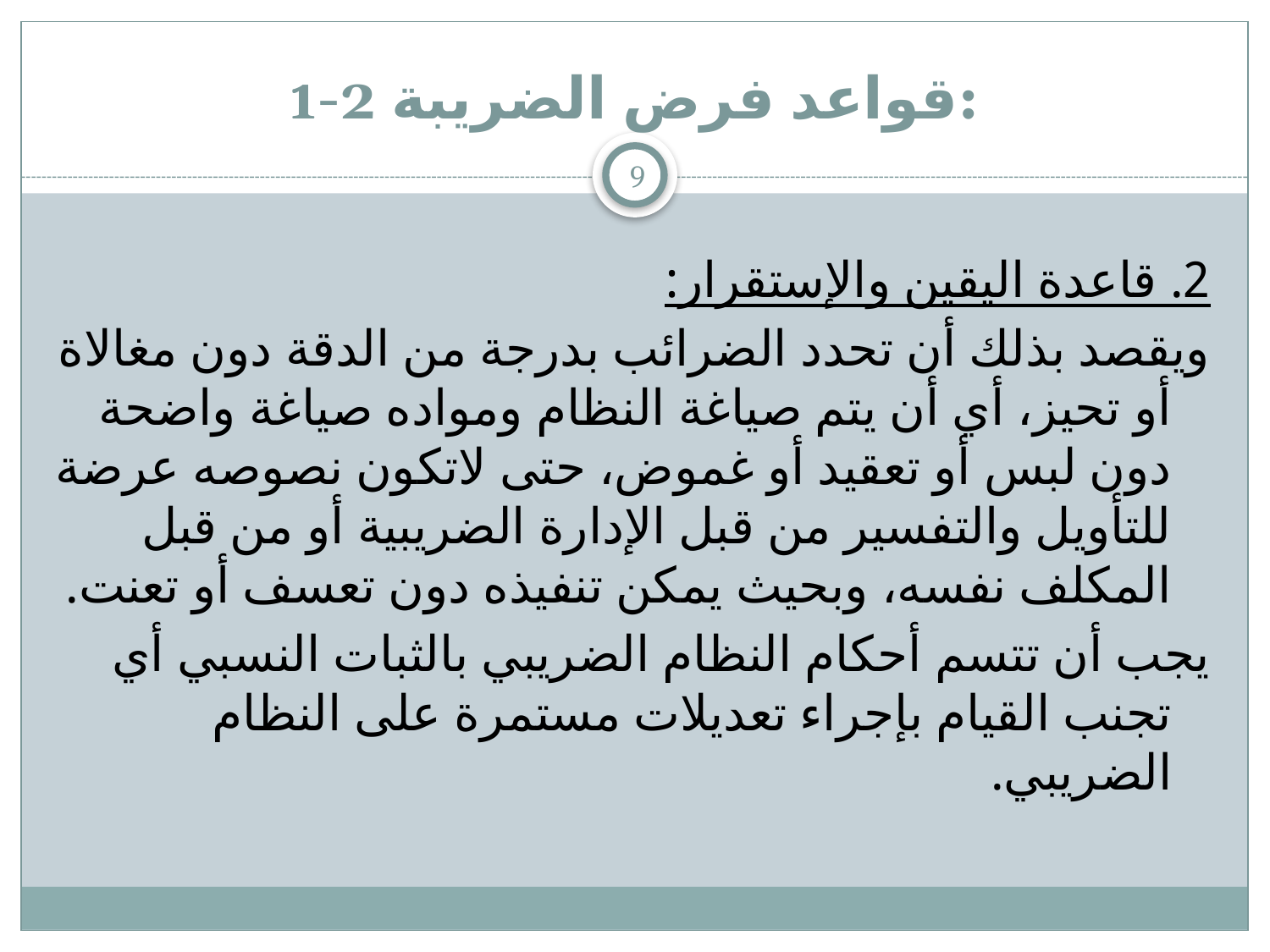

# 1-2 قواعد فرض الضريبة:
9
2. قاعدة اليقين والإستقرار:
	ويقصد بذلك أن تحدد الضرائب بدرجة من الدقة دون مغالاة أو تحيز، أي أن يتم صياغة النظام ومواده صياغة واضحة دون لبس أو تعقيد أو غموض، حتى لاتكون نصوصه عرضة للتأويل والتفسير من قبل الإدارة الضريبية أو من قبل المكلف نفسه، وبحيث يمكن تنفيذه دون تعسف أو تعنت.
	يجب أن تتسم أحكام النظام الضريبي بالثبات النسبي أي تجنب القيام بإجراء تعديلات مستمرة على النظام الضريبي.